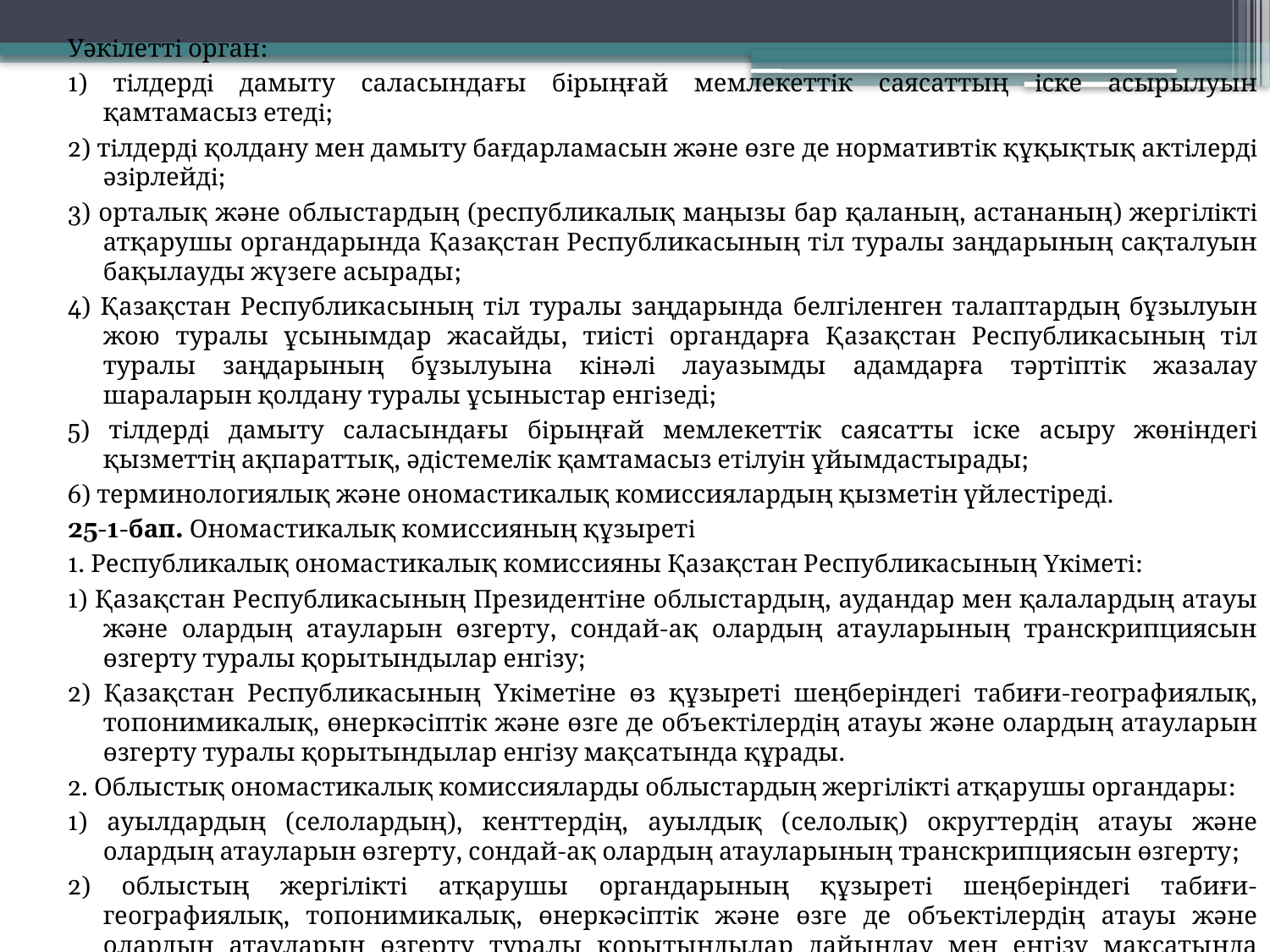

Уәкiлеттi орган:
1) тiлдердi дамыту саласындағы бiрыңғай мемлекеттiк саясаттың iске асырылуын қамтамасыз етедi;
2) тiлдердi қолдану мен дамыту бағдарламасын және өзге де нормативтiк құқықтық актiлердi әзiрлейдi;
3) орталық және облыстардың (республикалық маңызы бар қаланың, астананың) жергiлiктi атқарушы органдарында Қазақстан Республикасының тiл туралы заңдарының сақталуын бақылауды жүзеге асырады;
4) Қазақстан Республикасының тiл туралы заңдарында белгiленген талаптардың бұзылуын жою туралы ұсынымдар жасайды, тиiстi органдарға Қазақстан Республикасының тiл туралы заңдарының бұзылуына кiнәлi лауазымды адамдарға тәртiптiк жазалау шараларын қолдану туралы ұсыныстар енгiзеді;
5) тiлдердi дамыту саласындағы бiрыңғай мемлекеттiк саясатты iске асыру жөнiндегi қызметтiң ақпараттық, әдiстемелiк қамтамасыз етiлуiн ұйымдастырады;
6) терминологиялық және ономастикалық комиссиялардың қызметiн үйлестiредi.
25-1-бап. Ономастикалық комиссияның құзыретi
1. Республикалық ономастикалық комиссияны Қазақстан Республикасының Yкiметi:
1) Қазақстан Республикасының Президентiне облыстардың, аудандар мен қалалардың атауы және олардың атауларын өзгерту, сондай-ақ олардың атауларының транскрипциясын өзгерту туралы қорытындылар енгiзу;
2) Қазақстан Республикасының Үкiметiне өз құзыретi шеңберiндегi табиғи-географиялық, топонимикалық, өнеркәсiптiк және өзге де объектiлердiң атауы және олардың атауларын өзгерту туралы қорытындылар енгiзу мақсатында құрады.
2. Облыстық ономастикалық комиссияларды облыстардың жергiлiктi атқарушы органдары:
1) ауылдардың (селолардың), кенттердiң, ауылдық (селолық) округтердiң атауы және олардың атауларын өзгерту, сондай-ақ олардың атауларының транскрипциясын өзгерту;
2) облыстың жергiлiктi атқарушы органдарының құзыретi шеңберiндегi табиғи-географиялық, топонимикалық, өнеркәсiптiк және өзге де объектiлердiң атауы және олардың атауларын өзгерту туралы қорытындылар дайындау мен енгiзу мақсатында құрады.